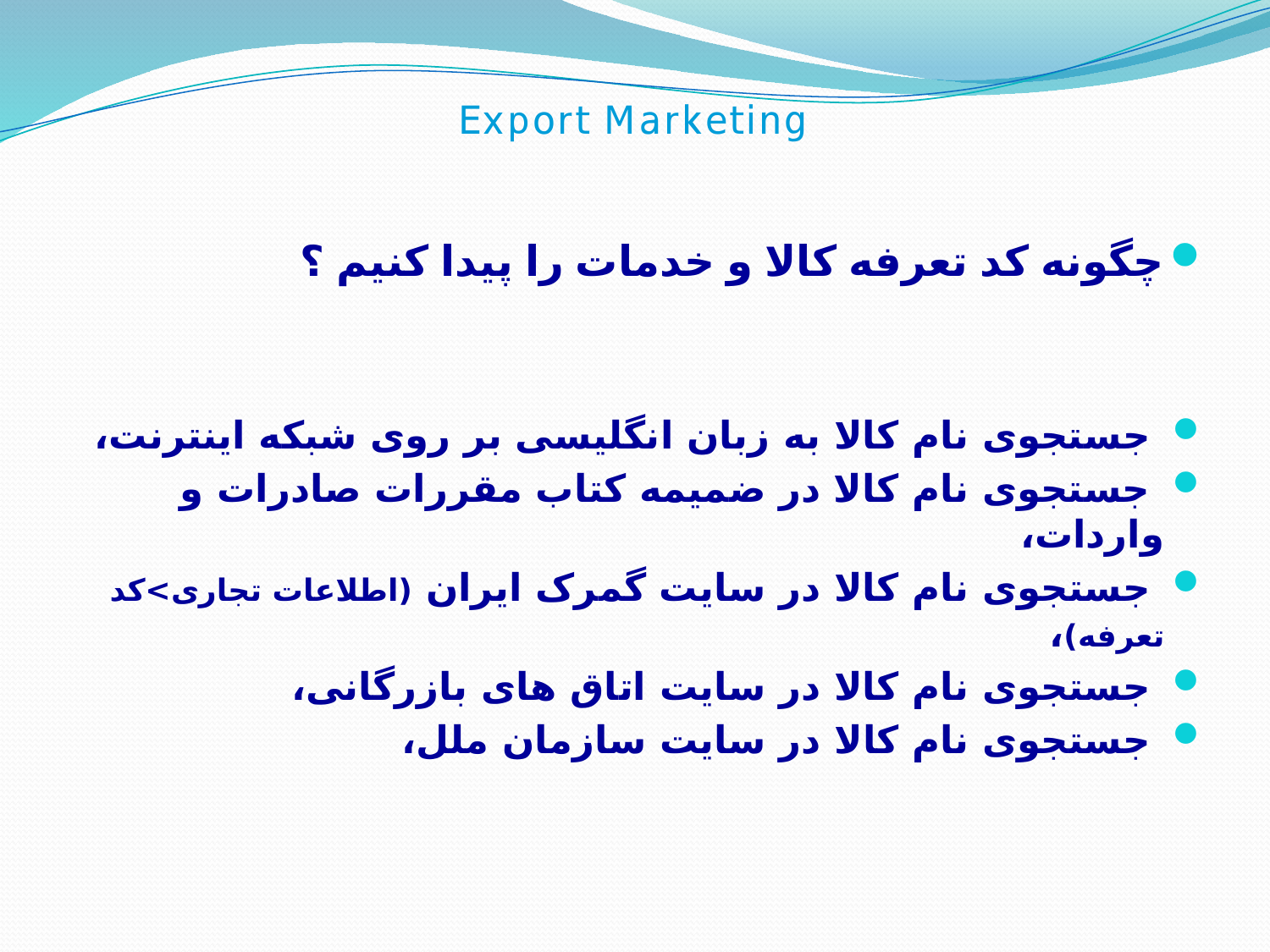

Export Marketing
چگونه کد تعرفه کالا و خدمات را پیدا کنیم ؟

 جستجوی نام کالا به زبان انگلیسی بر روی شبکه اینترنت،
 جستجوی نام کالا در ضمیمه کتاب مقررات صادرات و واردات،
 جستجوی نام کالا در سایت گمرک ایران (اطلاعات تجاری>کد تعرفه)،
 جستجوی نام کالا در سایت اتاق های بازرگانی،
 جستجوی نام کالا در سایت سازمان ملل،